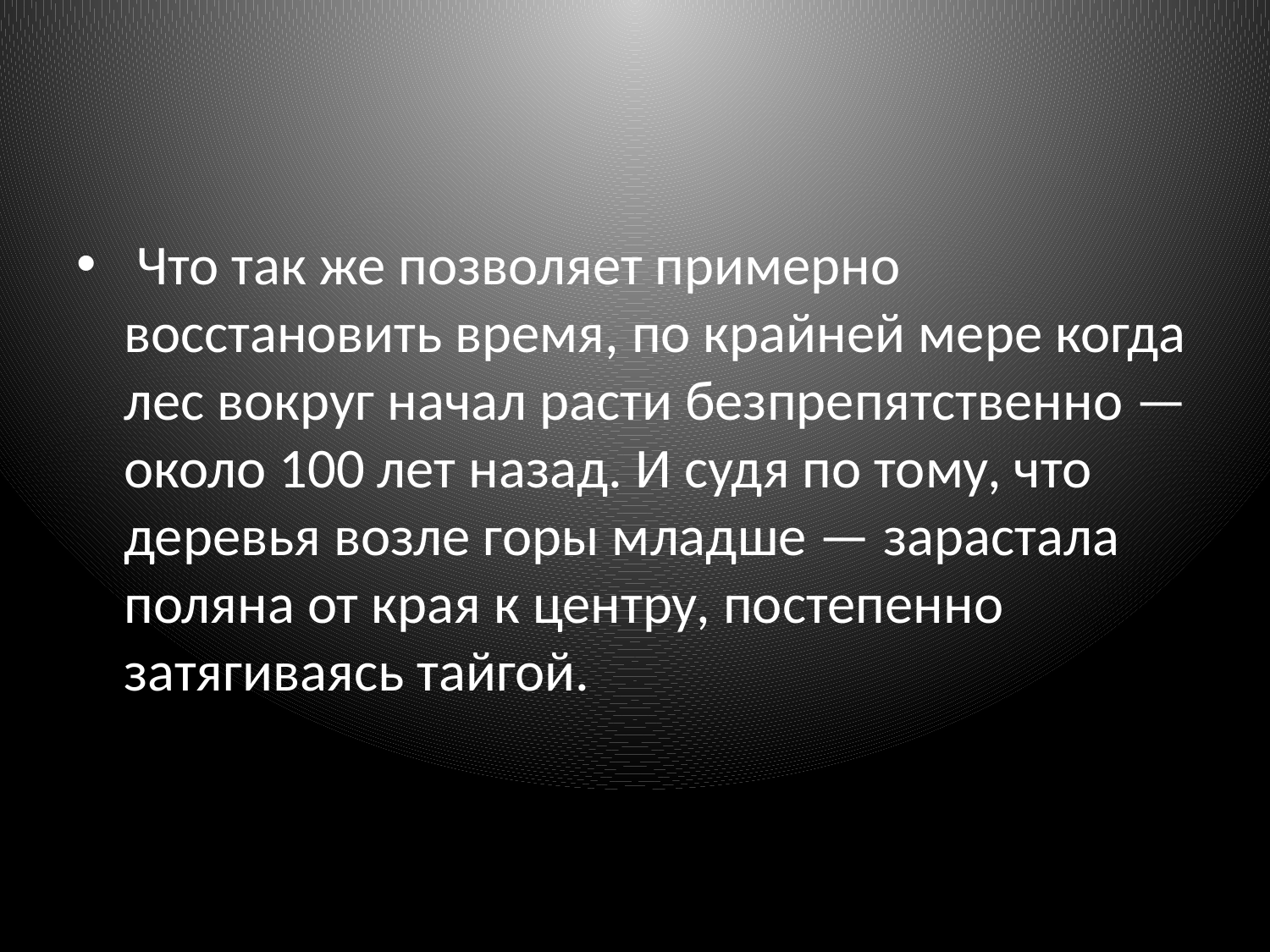

#
 Что так же позволяет примерно восстановить время, по крайней мере когда лес вокруг начал расти безпрепятственно — около 100 лет назад. И судя по тому, что деревья возле горы младше — зарастала поляна от края к центру, постепенно затягиваясь тайгой.